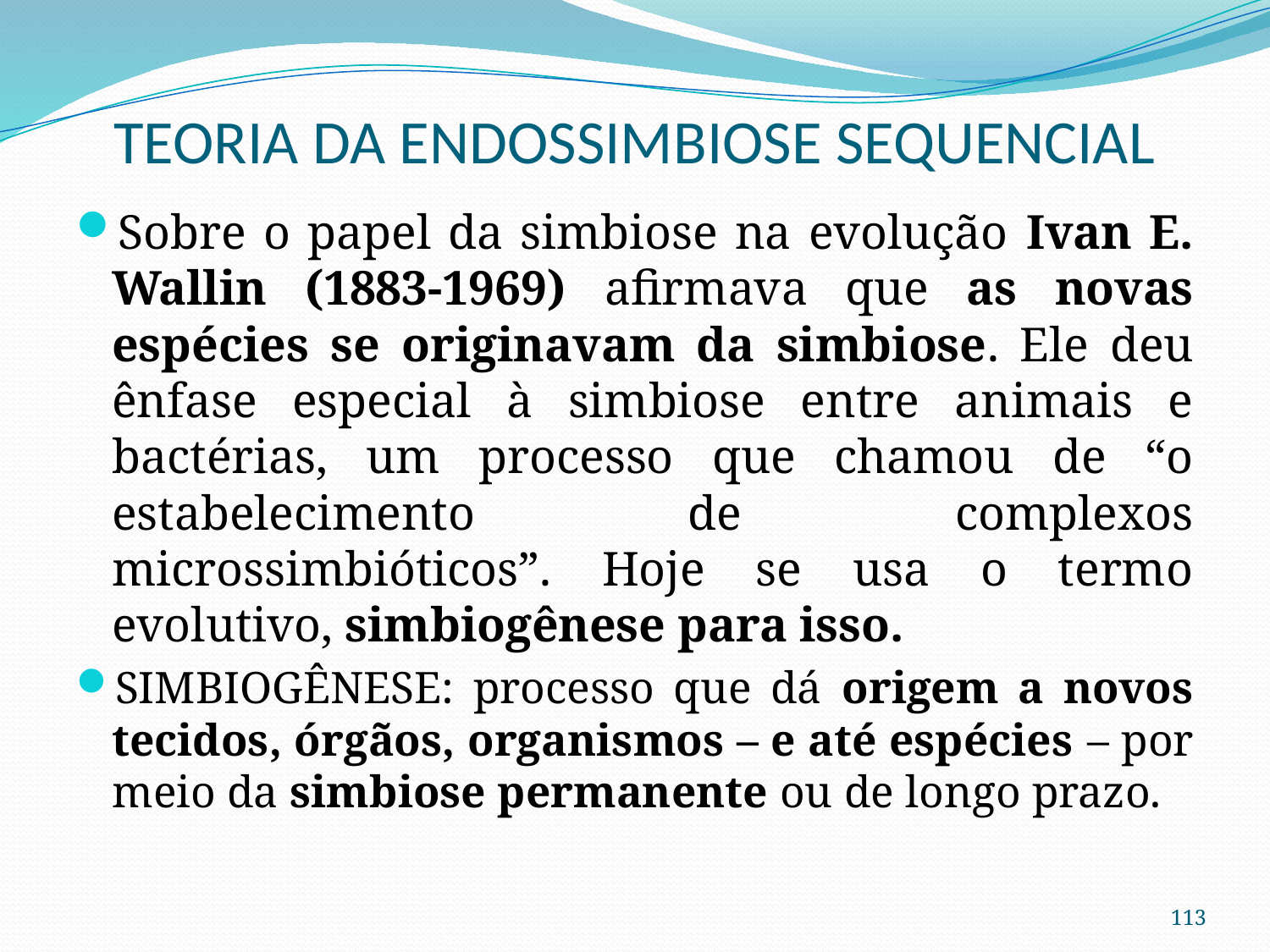

# TEORIA DA ENDOSSIMBIOSE SEQUENCIAL
Sobre o papel da simbiose na evolução Ivan E. Wallin (1883-1969) afirmava que as novas espécies se originavam da simbiose. Ele deu ênfase especial à simbiose entre animais e bactérias, um processo que chamou de “o estabelecimento de complexos microssimbióticos”. Hoje se usa o termo evolutivo, simbiogênese para isso.
SIMBIOGÊNESE: processo que dá origem a novos tecidos, órgãos, organismos – e até espécies – por meio da simbiose permanente ou de longo prazo.

113